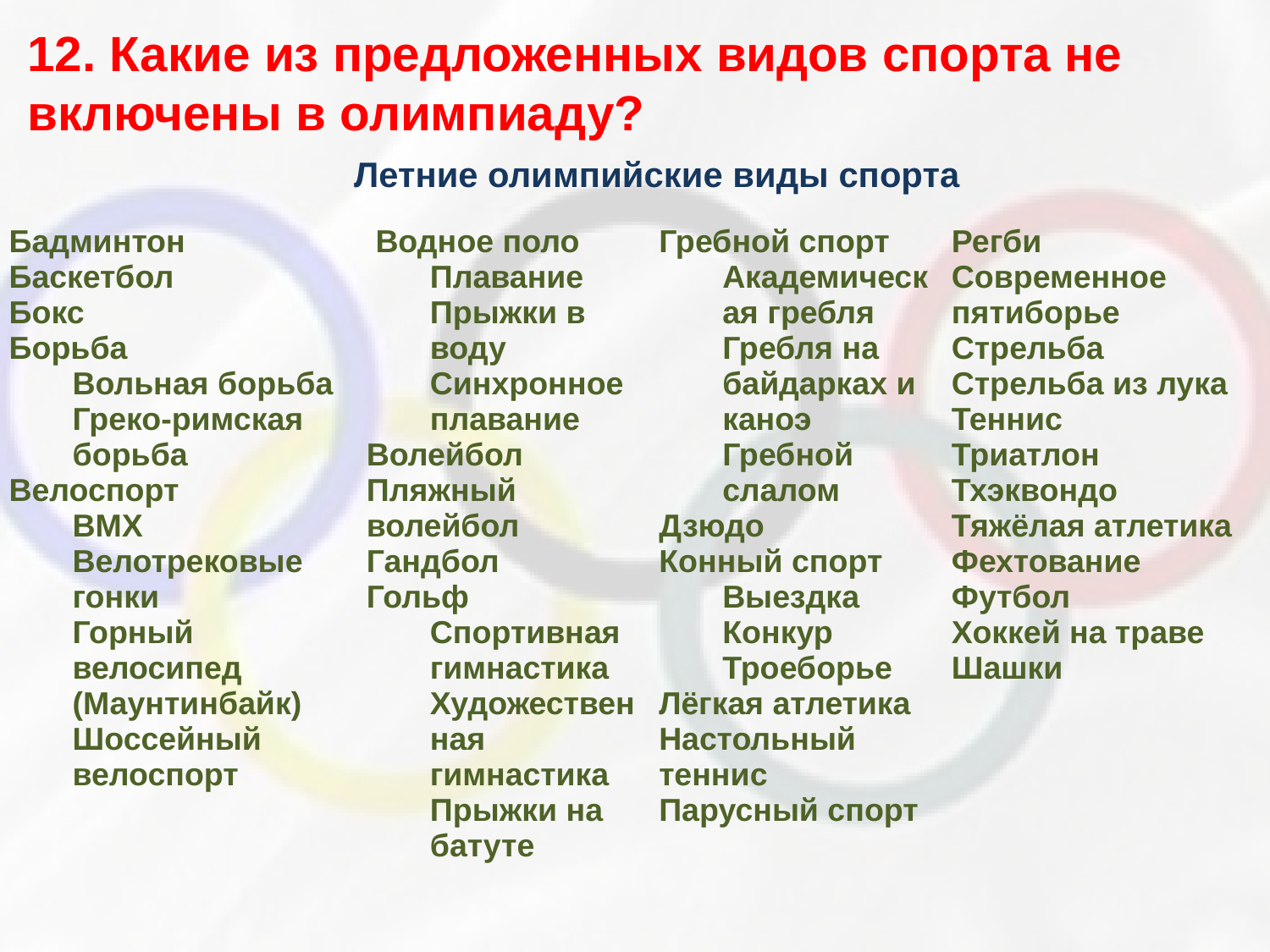

12. Какие из предложенных видов спорта не включены в олимпиаду?
Летние олимпийские виды спорта
| Бадминтон Баскетбол Бокс Борьба Вольная борьба Греко-римская борьба Велоспорт BMX Велотрековые гонки Горный велосипед (Маунтинбайк) Шоссейный велоспорт | Водное поло Плавание Прыжки в воду Синхронное плавание Волейбол Пляжный волейбол Гандбол Гольф Спортивная гимнастика Художественная гимнастика Прыжки на батуте | Гребной спорт Академическая гребля Гребля на байдарках и каноэ Гребной слалом Дзюдо Конный спорт Выездка Конкур Троеборье Лёгкая атлетика Настольный теннис Парусный спорт | Регби Современное пятиборье Стрельба Стрельба из лука Теннис Триатлон Тхэквондо Тяжёлая атлетика Фехтование Футбол Хоккей на траве Шашки |
| --- | --- | --- | --- |